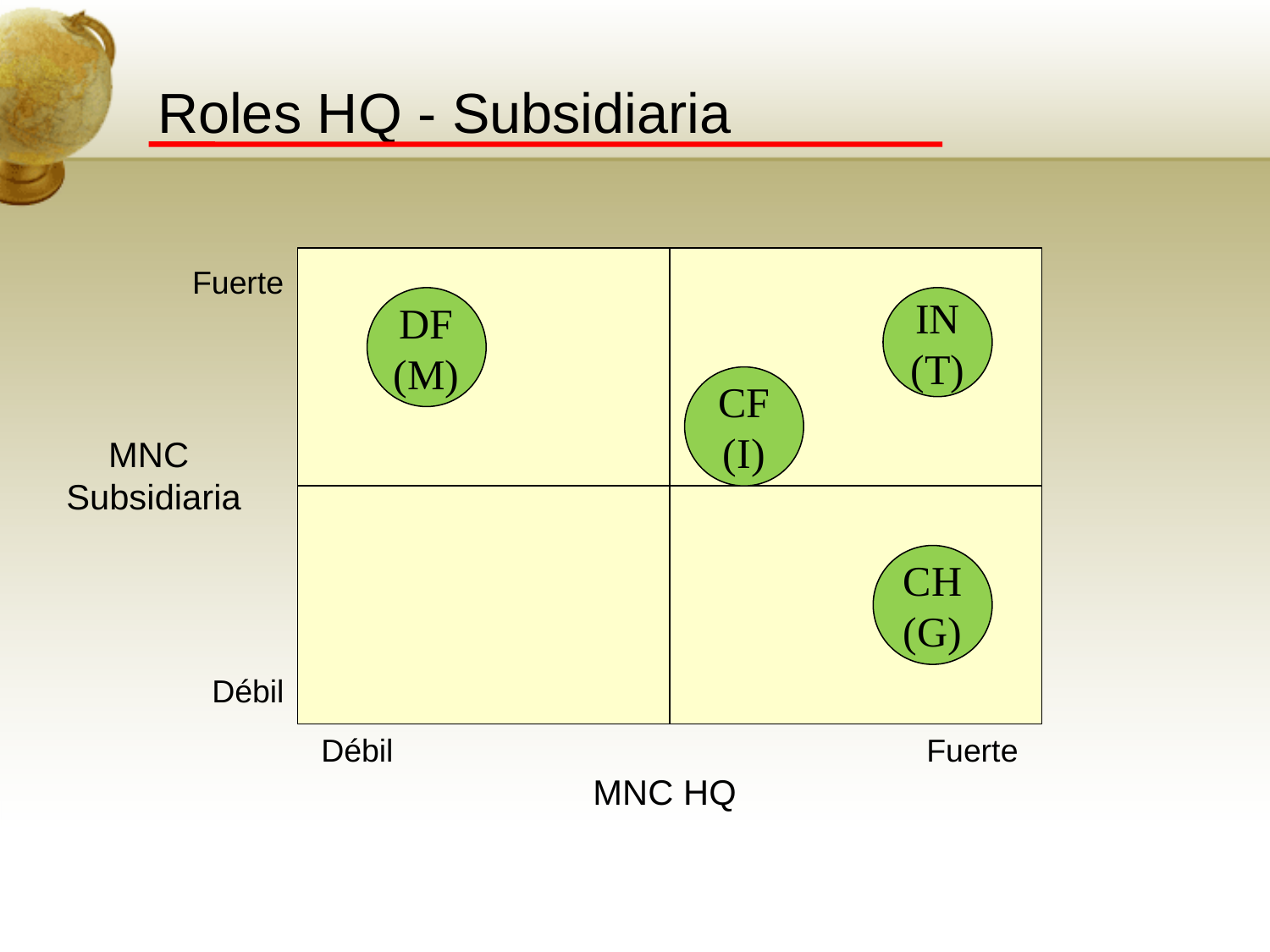

# Roles HQ - Subsidiaria

Fuerte
DF
(M)
IN
(T)
CF
(I)
MNC
Subsidiaria
CH
(G)
Débil
Débil
Fuerte
MNC HQ